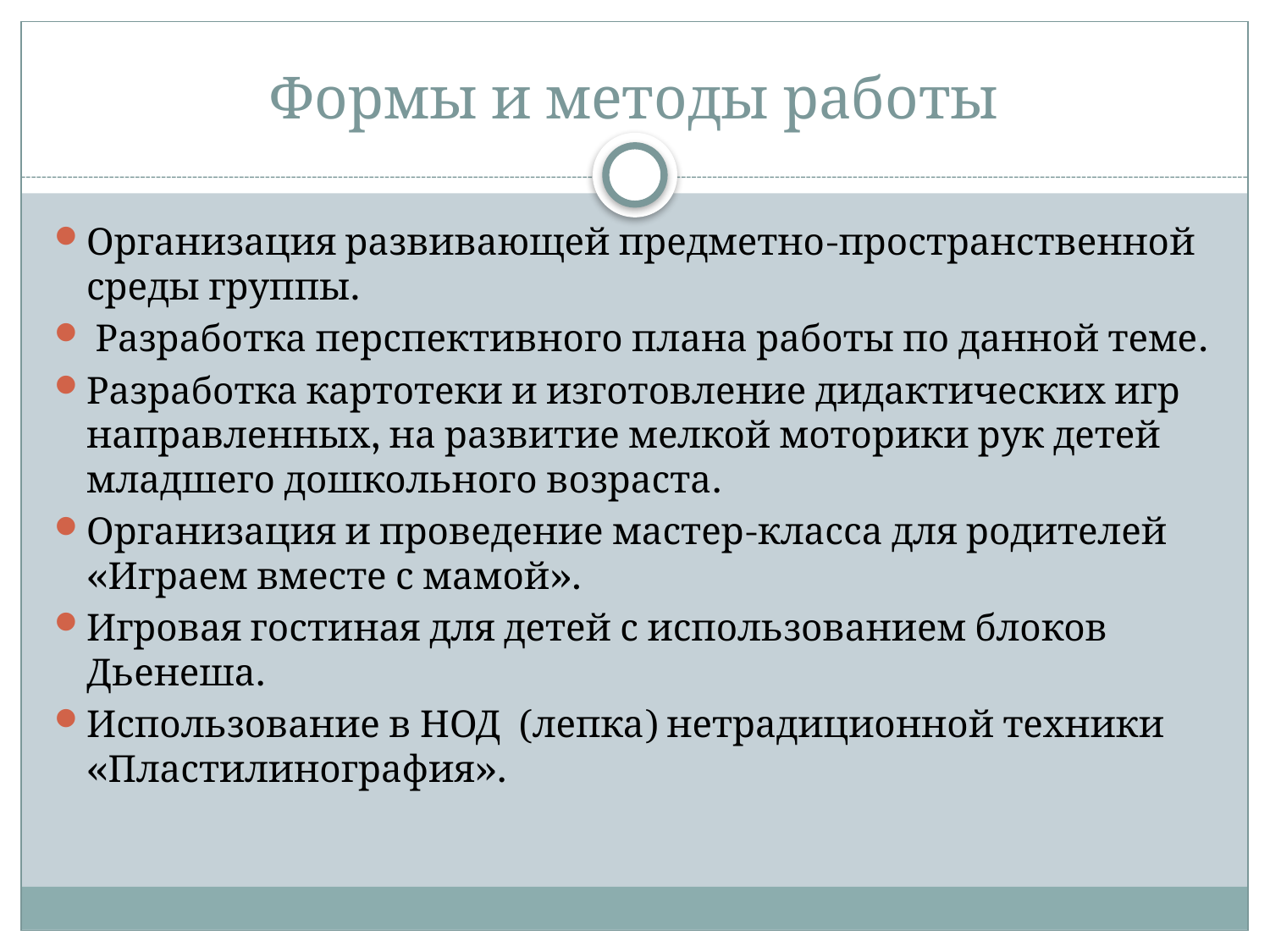

# Формы и методы работы
Организация развивающей предметно-пространственной среды группы.
 Разработка перспективного плана работы по данной теме.
Разработка картотеки и изготовление дидактических игр направленных, на развитие мелкой моторики рук детей младшего дошкольного возраста.
Организация и проведение мастер-класса для родителей «Играем вместе с мамой».
Игровая гостиная для детей с использованием блоков Дьенеша.
Использование в НОД  (лепка) нетрадиционной техники «Пластилинография».